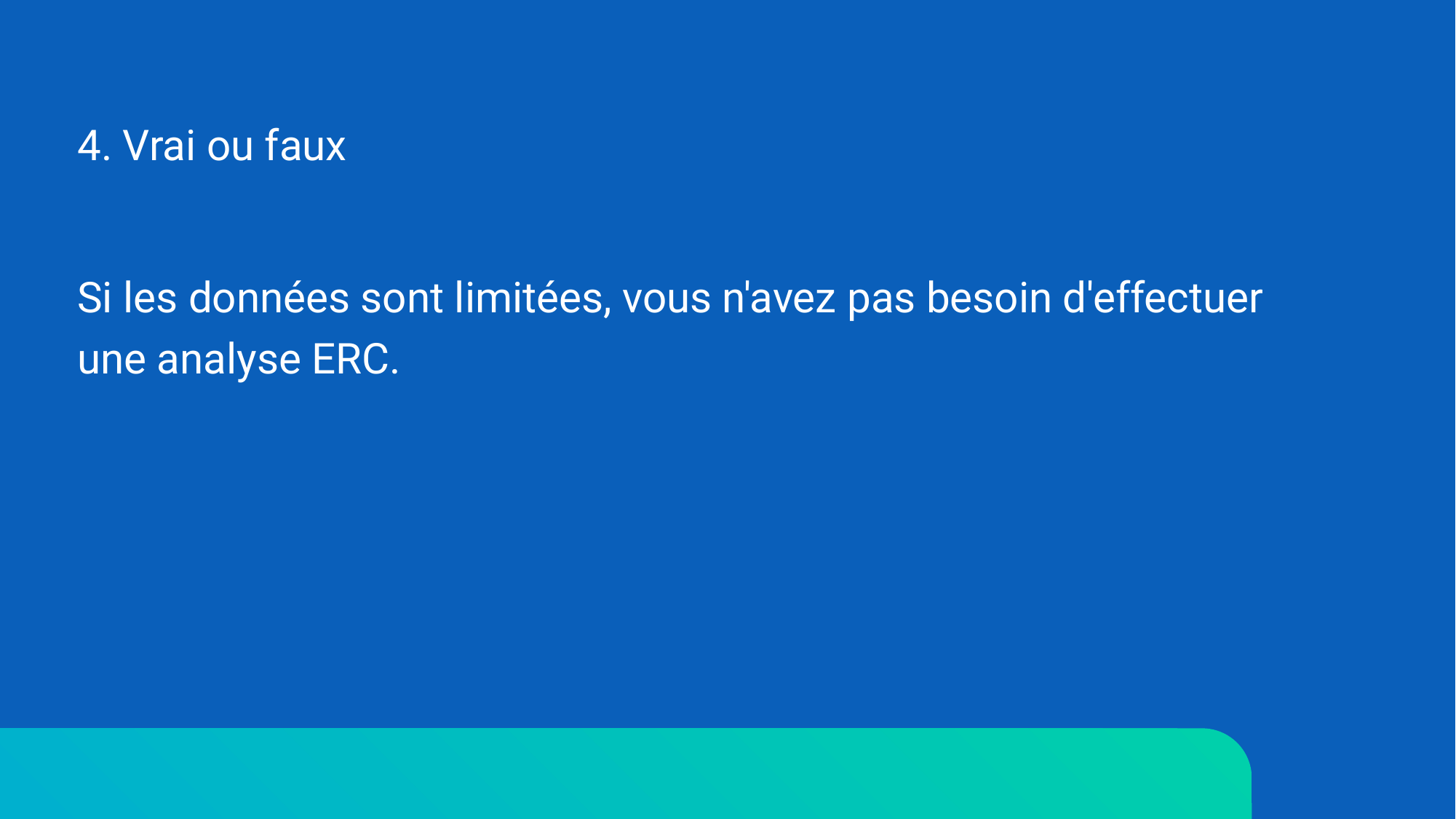

4. Vrai ou faux

Si les données sont limitées, vous n'avez pas besoin d'effectuer une analyse ERC.